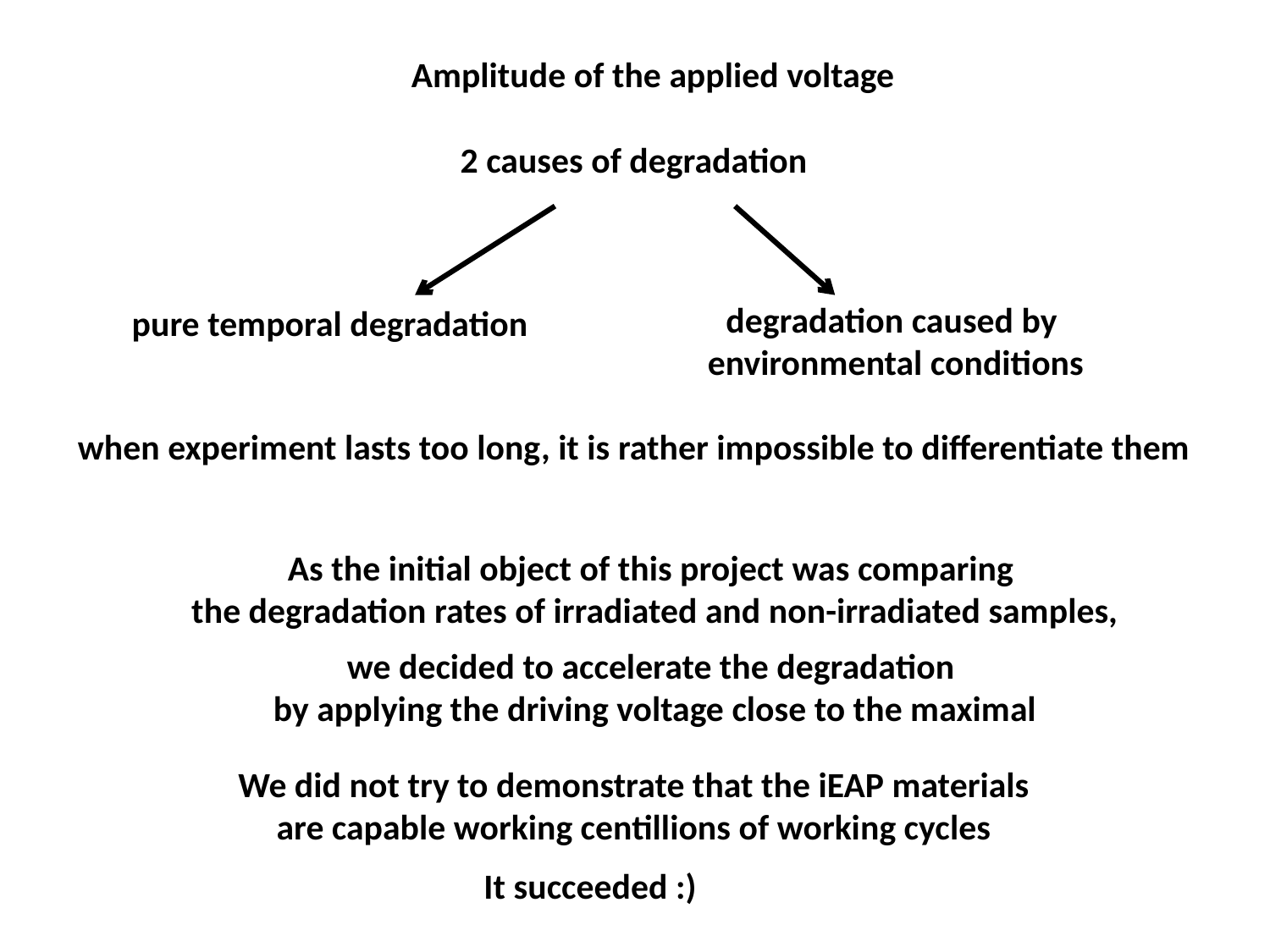

Amplitude of the applied voltage
2 causes of degradation
degradation caused by  environmental conditions
pure temporal degradation
when experiment lasts too long, it is rather impossible to differentiate them
As the initial object of this project was comparing
the degradation rates of irradiated and non-irradiated samples,
we decided to accelerate the degradation
by applying the driving voltage close to the maximal
We did not try to demonstrate that the iEAP materials
are capable working centillions of working cycles
It succeeded :)